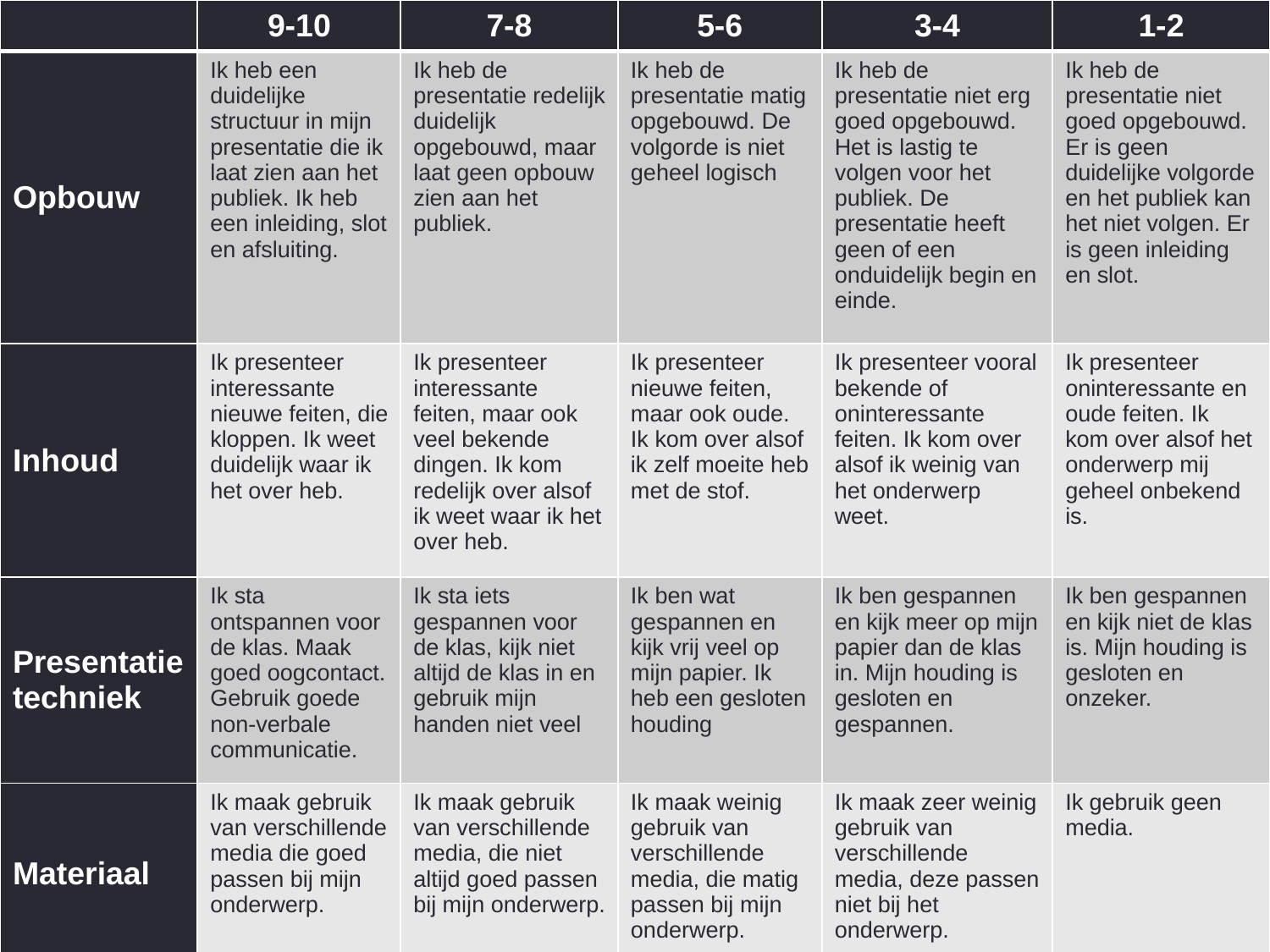

|  | 9-10 | 7-8 | 5-6 | 3-4 | 1-2 |
| --- | --- | --- | --- | --- | --- |
| Opbouw | Ik heb een duidelijke structuur in mijn presentatie die ik laat zien aan het publiek. Ik heb een inleiding, slot en afsluiting. | Ik heb de presentatie redelijk duidelijk opgebouwd, maar laat geen opbouw zien aan het publiek. | Ik heb de presentatie matig opgebouwd. De volgorde is niet geheel logisch | Ik heb de presentatie niet erg goed opgebouwd. Het is lastig te volgen voor het publiek. De presentatie heeft geen of een onduidelijk begin en einde. | Ik heb de presentatie niet goed opgebouwd. Er is geen duidelijke volgorde en het publiek kan het niet volgen. Er is geen inleiding en slot. |
| Inhoud | Ik presenteer interessante nieuwe feiten, die kloppen. Ik weet duidelijk waar ik het over heb. | Ik presenteer interessante feiten, maar ook veel bekende dingen. Ik kom redelijk over alsof ik weet waar ik het over heb. | Ik presenteer nieuwe feiten, maar ook oude. Ik kom over alsof ik zelf moeite heb met de stof. | Ik presenteer vooral bekende of oninteressante feiten. Ik kom over alsof ik weinig van het onderwerp weet. | Ik presenteer oninteressante en oude feiten. Ik kom over alsof het onderwerp mij geheel onbekend is. |
| Presentatie techniek | Ik sta ontspannen voor de klas. Maak goed oogcontact. Gebruik goede non-verbale communicatie. | Ik sta iets gespannen voor de klas, kijk niet altijd de klas in en gebruik mijn handen niet veel | Ik ben wat gespannen en kijk vrij veel op mijn papier. Ik heb een gesloten houding | Ik ben gespannen en kijk meer op mijn papier dan de klas in. Mijn houding is gesloten en gespannen. | Ik ben gespannen en kijk niet de klas is. Mijn houding is gesloten en onzeker. |
| Materiaal | Ik maak gebruik van verschillende media die goed passen bij mijn onderwerp. | Ik maak gebruik van verschillende media, die niet altijd goed passen bij mijn onderwerp. | Ik maak weinig gebruik van verschillende media, die matig passen bij mijn onderwerp. | Ik maak zeer weinig gebruik van verschillende media, deze passen niet bij het onderwerp. | Ik gebruik geen media. |